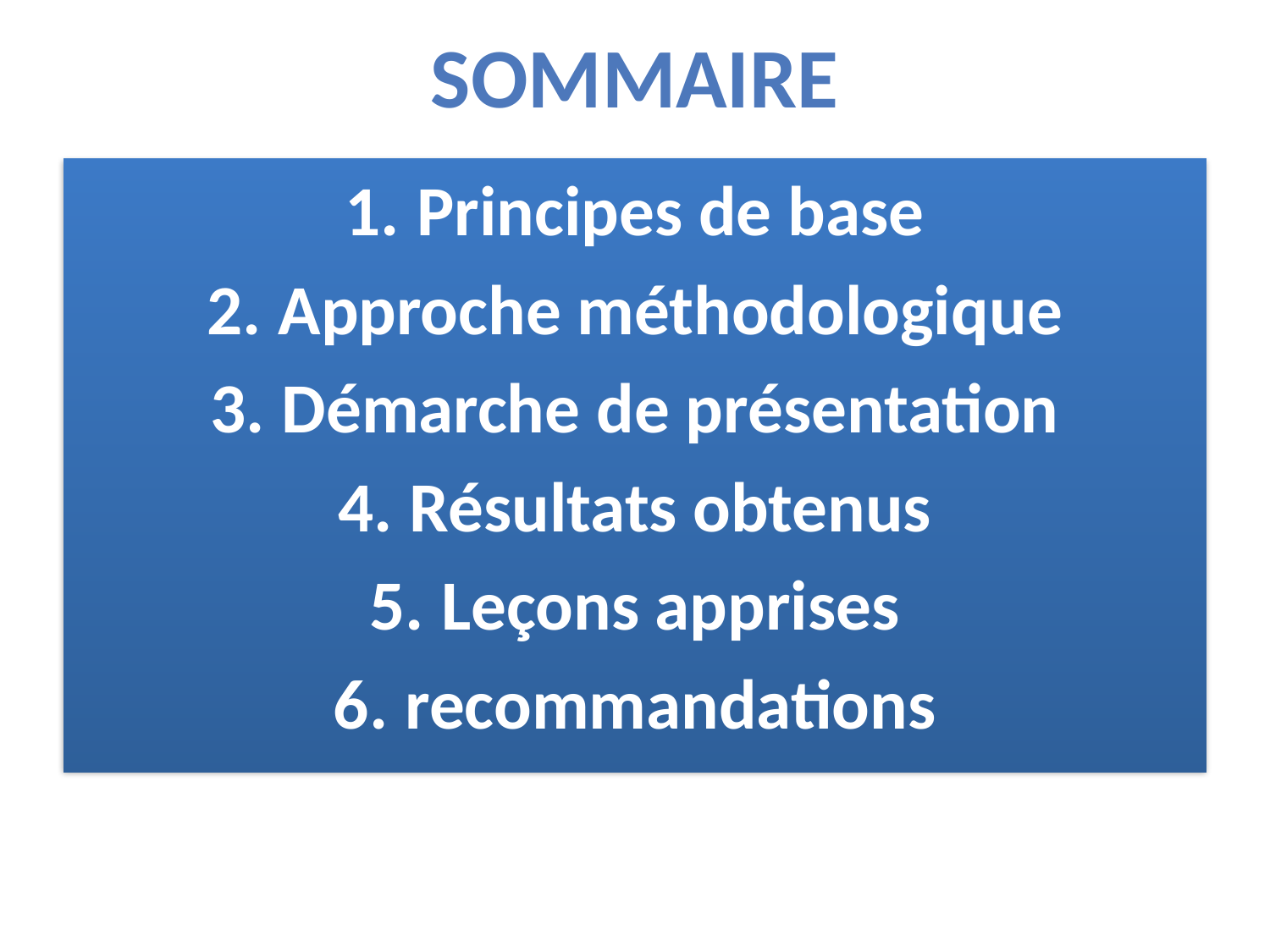

# SOMMAIRE
Principes de base
Approche méthodologique
Démarche de présentation
Résultats obtenus
Leçons apprises
recommandations